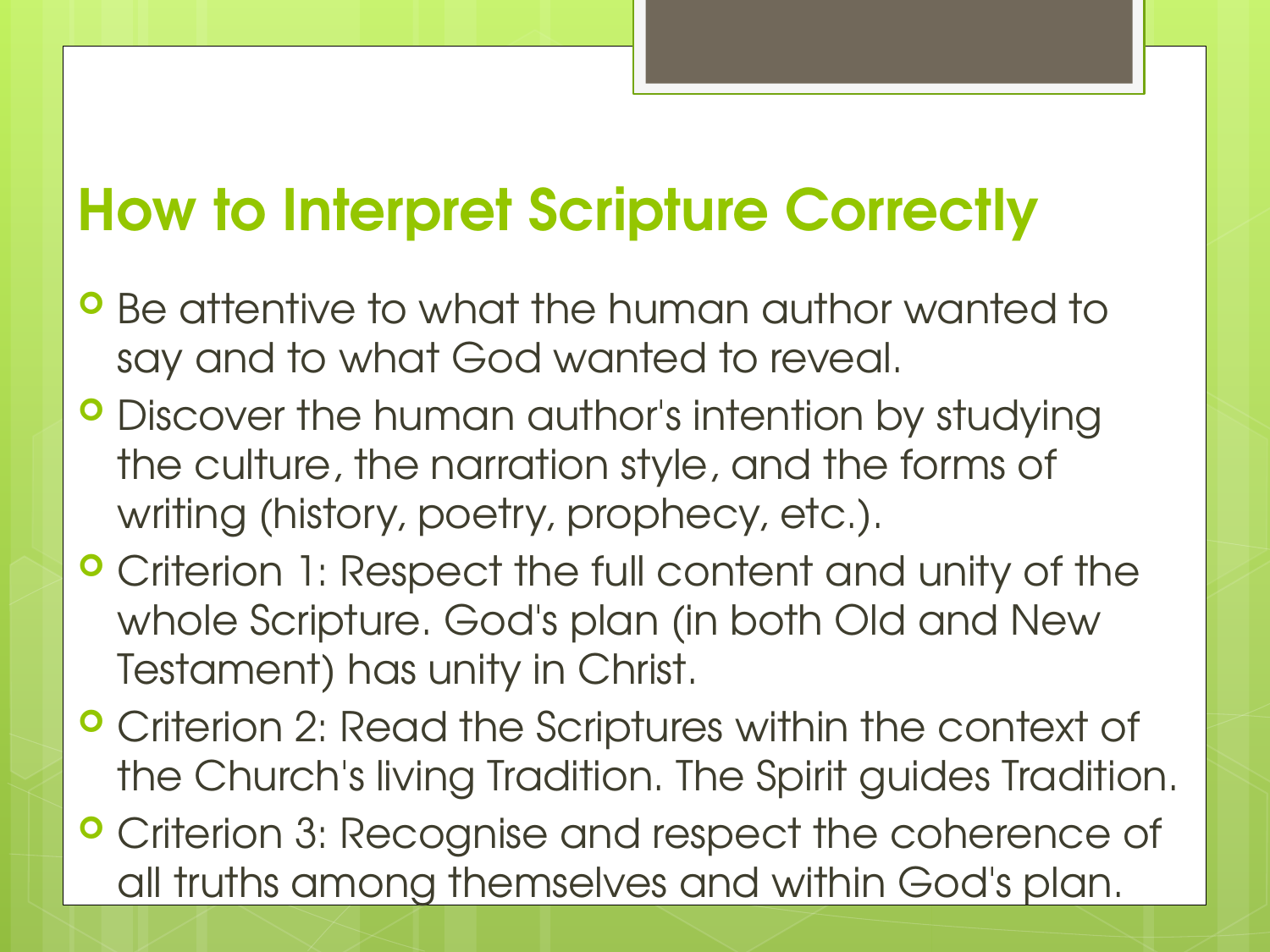

# How to Interpret Scripture Correctly
Be attentive to what the human author wanted to say and to what God wanted to reveal.
Discover the human author's intention by studying  the culture, the narration style, and the forms of writing (history, poetry, prophecy, etc.).
Criterion 1: Respect the full content and unity of the whole Scripture. God's plan (in both Old and New Testament) has unity in Christ.
Criterion 2: Read the Scriptures within the context of the Church's living Tradition. The Spirit guides Tradition.
Criterion 3: Recognise and respect the coherence of all truths among themselves and within God's plan.